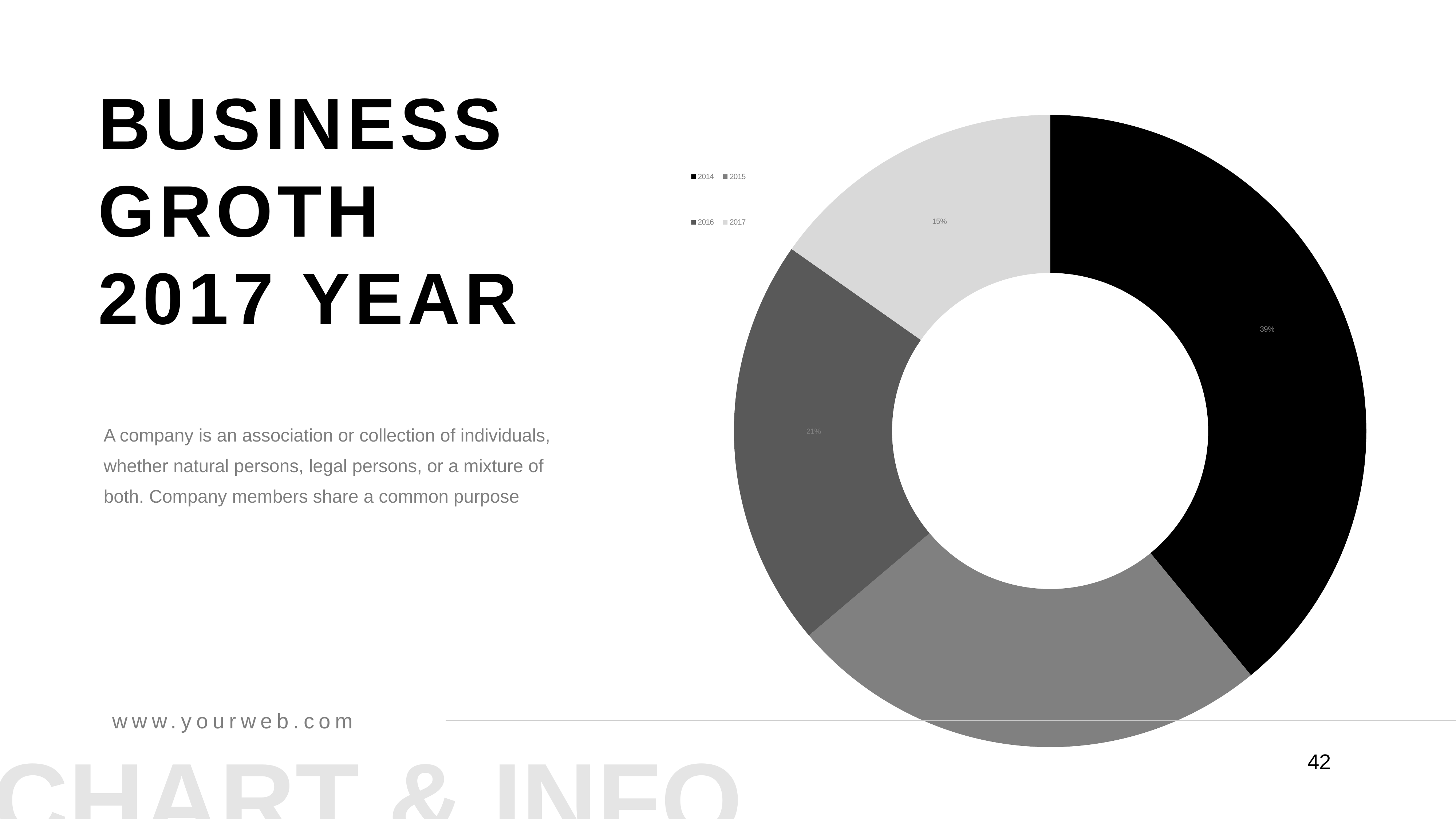

BUSINESS
GROTH
2017 YEAR

### Chart

| Category | Продажи |
|---|---|
| 2014 | 8.2 |
| 2015 | 5.2 |
| 2016 | 4.4 |
| 2017 | 3.2 |
A company is an association or collection of individuals, whether natural persons, legal persons, or a mixture of both. Company members share a common purpose
www.yourweb.com
CHART & INFO